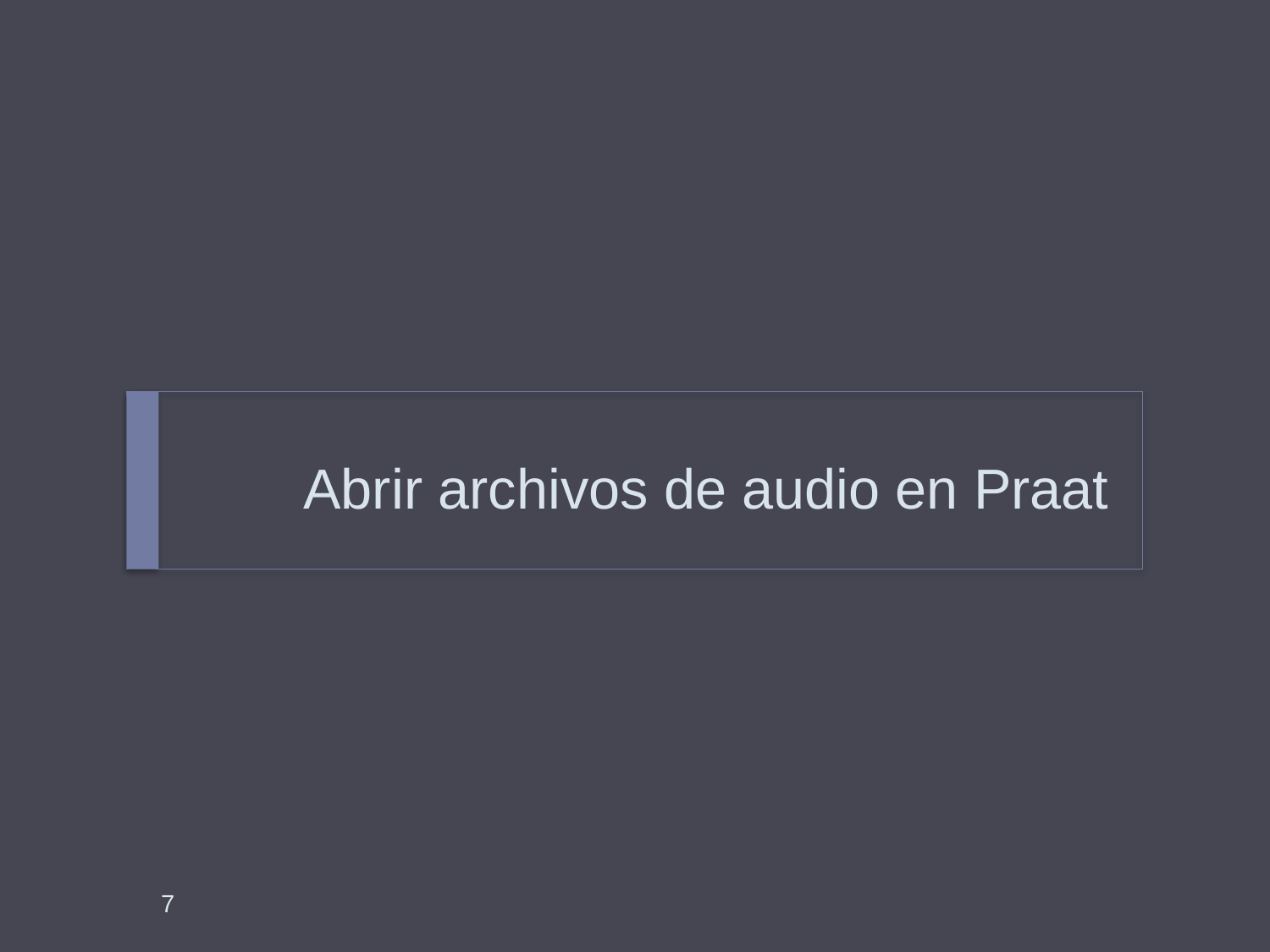

# Abrir archivos de audio en Praat
7